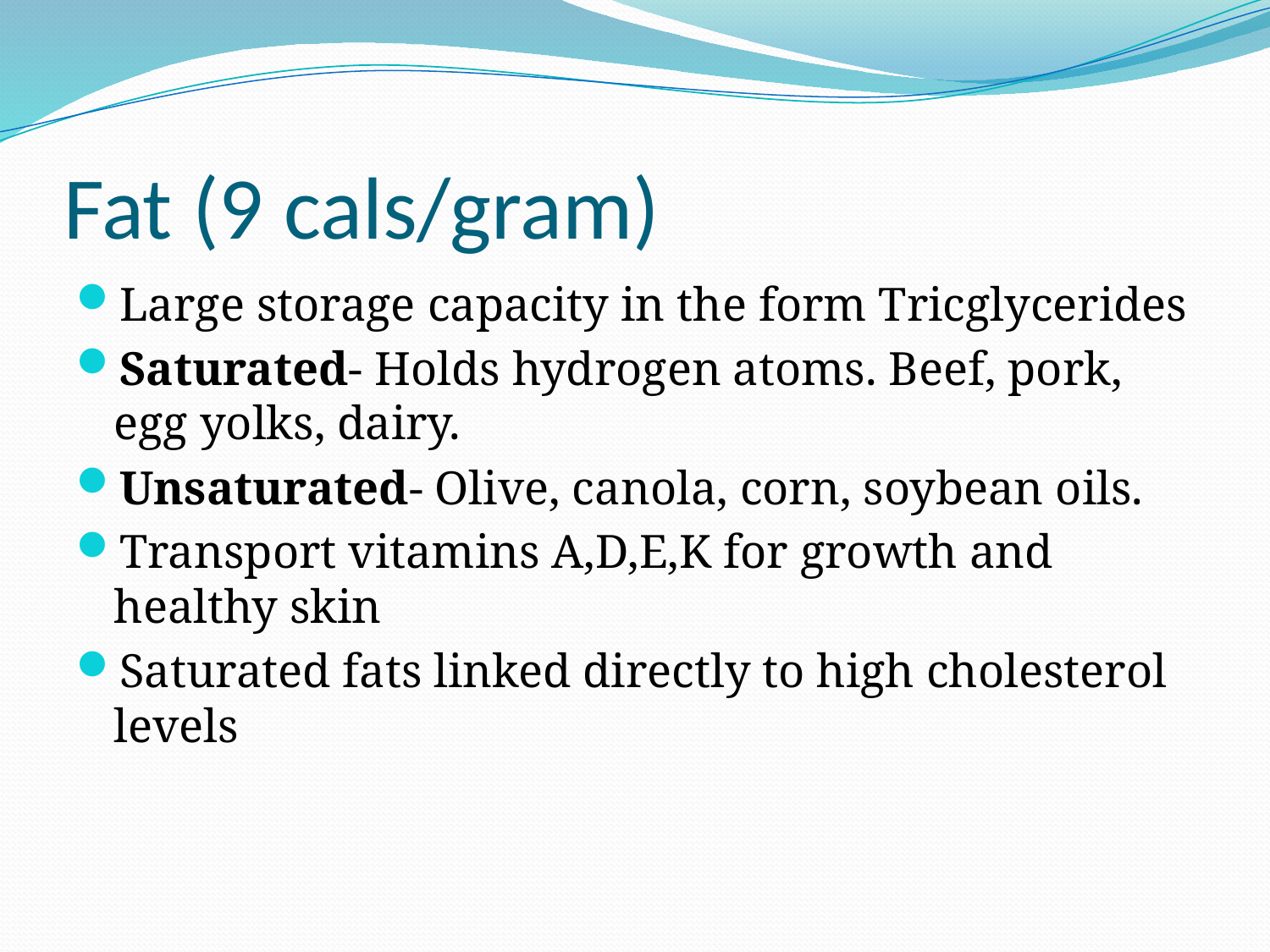

# Fat (9 cals/gram)
Large storage capacity in the form Tricglycerides
Saturated- Holds hydrogen atoms. Beef, pork, egg yolks, dairy.
Unsaturated- Olive, canola, corn, soybean oils.
Transport vitamins A,D,E,K for growth and healthy skin
Saturated fats linked directly to high cholesterol levels